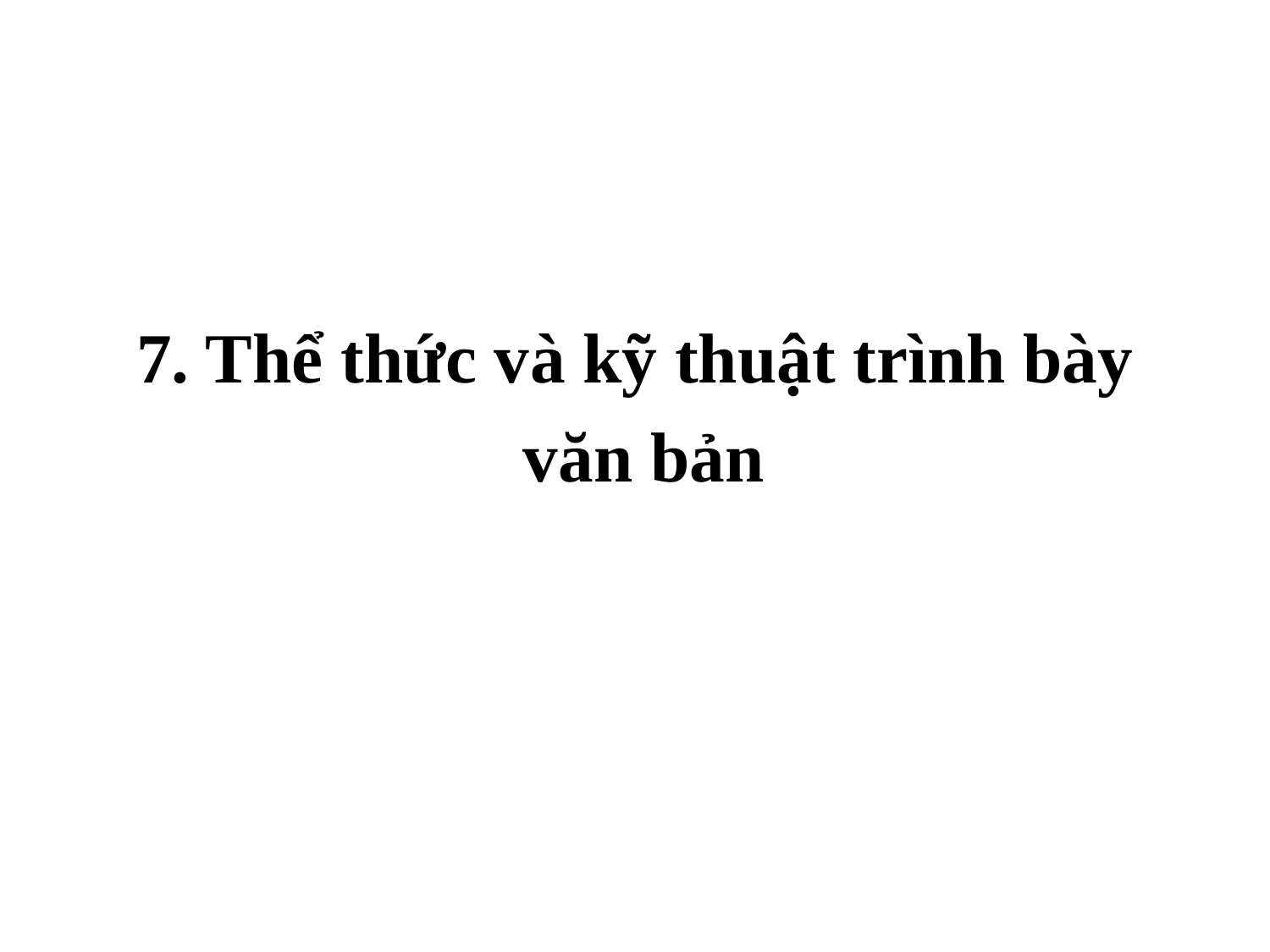

7. Thể thức và kỹ thuật trình bày
 văn bản